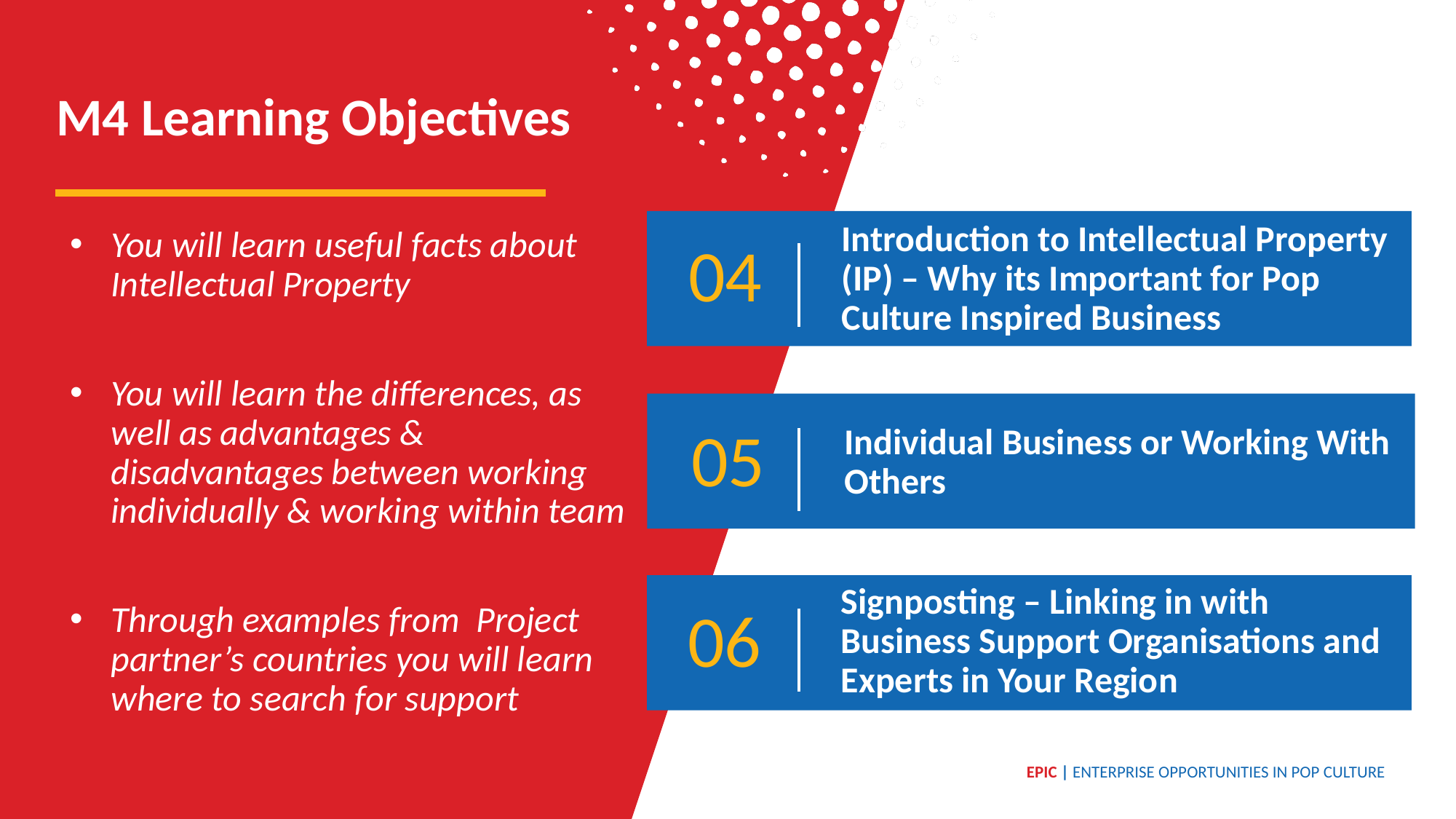

M4 Learning Objectives
04
Introduction to Intellectual Property (IP) – Why its Important for Pop Culture Inspired Business
You will learn useful facts about Intellectual Property

You will learn the differences, as well as advantages & disadvantages between working individually & working within team

Through examples from  Project partner’s countries you will learn where to search for support

Individual Business or Working With Others
05
Signposting – Linking in with Business Support Organisations and Experts in Your Region
06